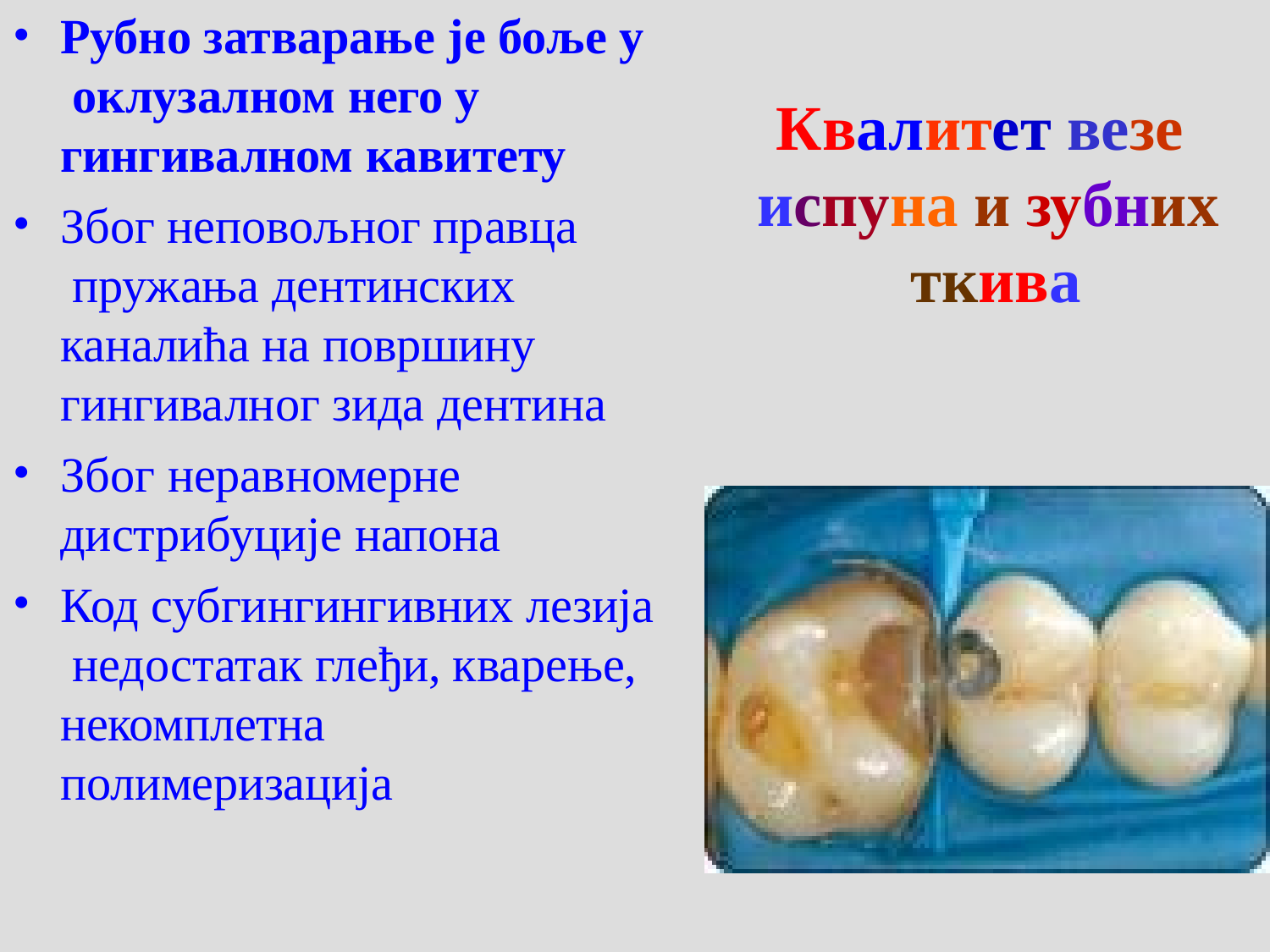

Рубно затварање је боље у  оклузалном него у  гингивалном кавитету
Због неповољног правца  пружања дентинских
каналића на површину  гингивалног зида дентина
Због неравномерне
дистрибуције напона
Код субгингингивних лезија  недостатак глеђи, кварење,  некомплетна  полимеризација
Квалитет везе  испуна и зубних  ткива